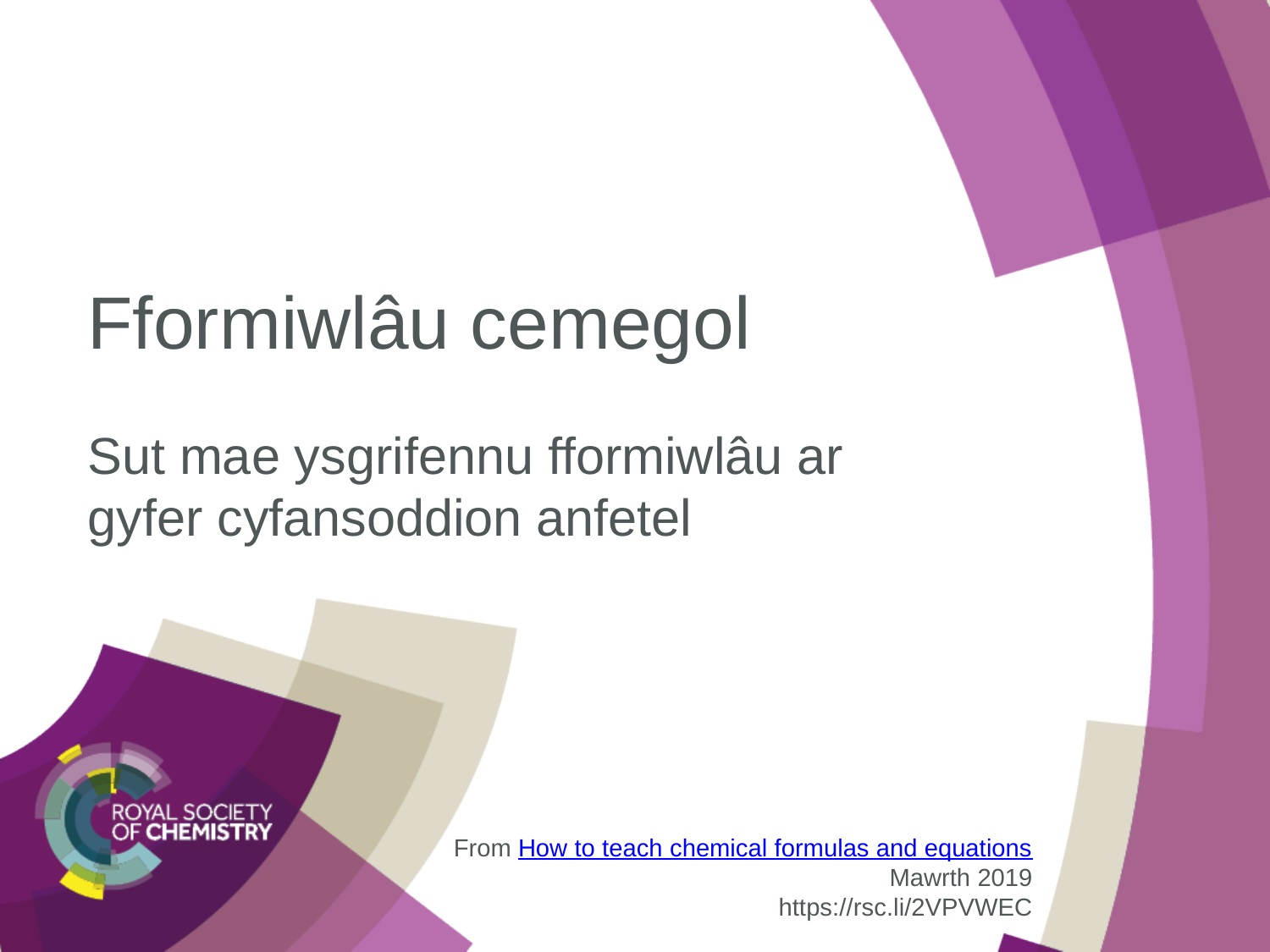

# Fformiwlâu cemegol
Sut mae ysgrifennu fformiwlâu ar gyfer cyfansoddion anfetel

From How to teach chemical formulas and equations
Mawrth 2019
https://rsc.li/2VPVWEC